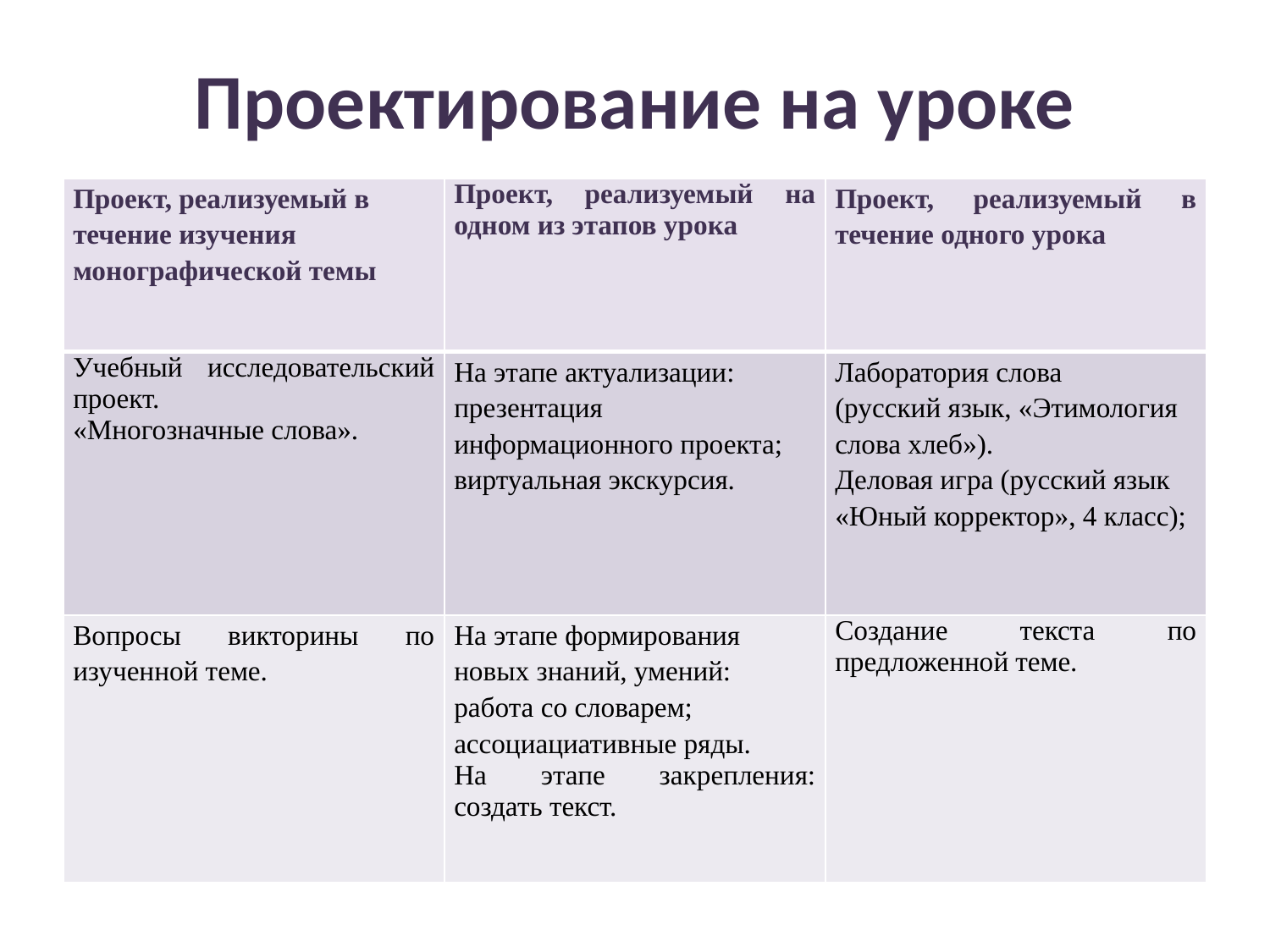

# Проектирование на уроке
| Проект, реализуемый в течение изучения монографической темы | Проект, реализуемый на одном из этапов урока | Проект, реализуемый в течение одного урока |
| --- | --- | --- |
| Учебный исследовательский проект. «Многозначные слова». | На этапе актуализации: презентация информационного проекта; виртуальная экскурсия. | Лаборатория слова (русский язык, «Этимология слова хлеб»). Деловая игра (русский язык «Юный корректор», 4 класс); |
| Вопросы викторины по изученной теме. | На этапе формирования новых знаний, умений: работа со словарем; ассоциациативные ряды. На этапе закрепления: создать текст. | Создание текста по предложенной теме. |